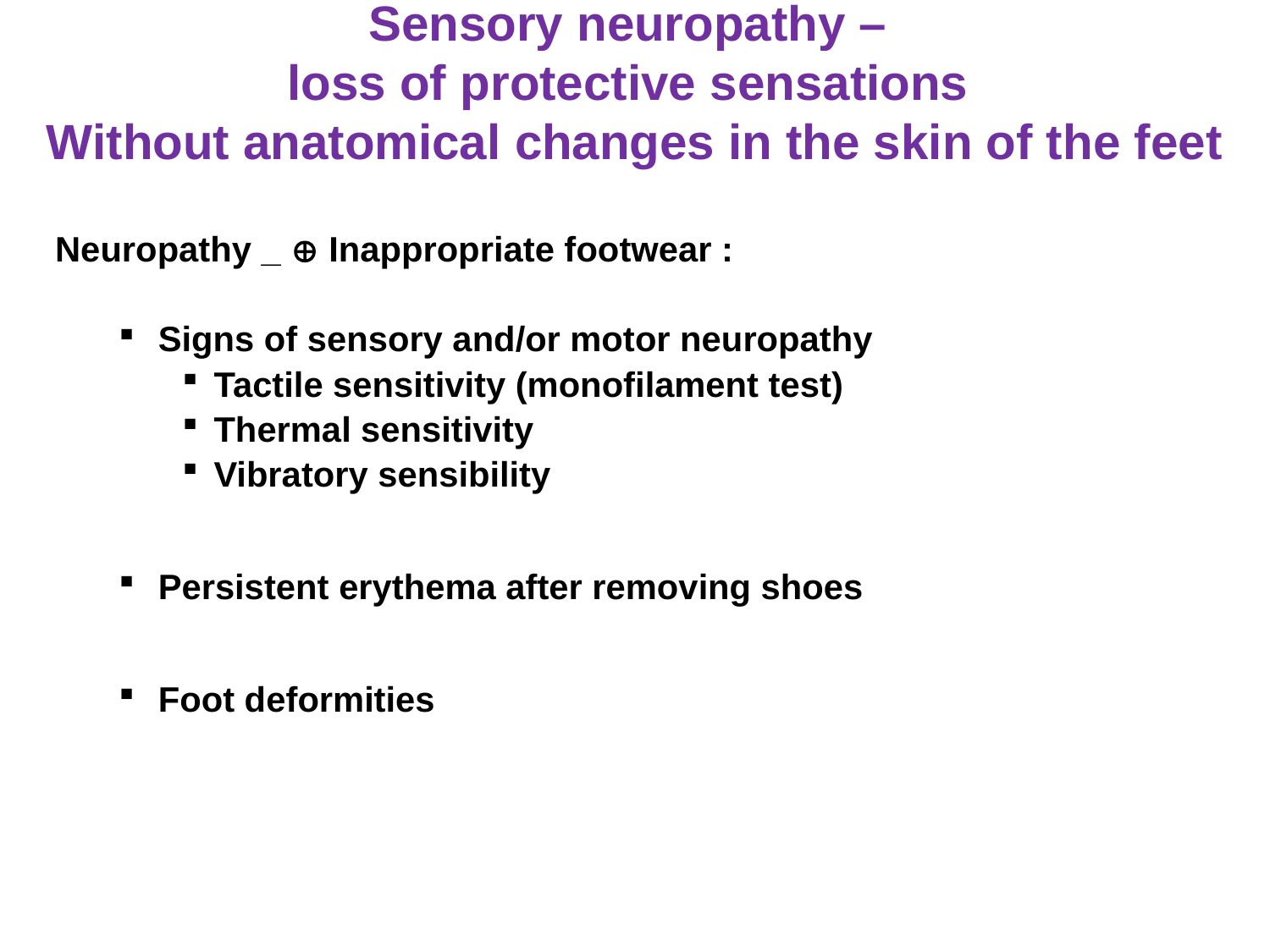

# Sensory neuropathy – loss of protective sensations Without anatomical changes in the skin of the feet

Neuropathy _ ⊕ Inappropriate footwear :

Signs of sensory and/or motor neuropathy
Tactile sensitivity (monofilament test)
Thermal sensitivity
Vibratory sensibility

Persistent erythema after removing shoes

Foot deformities